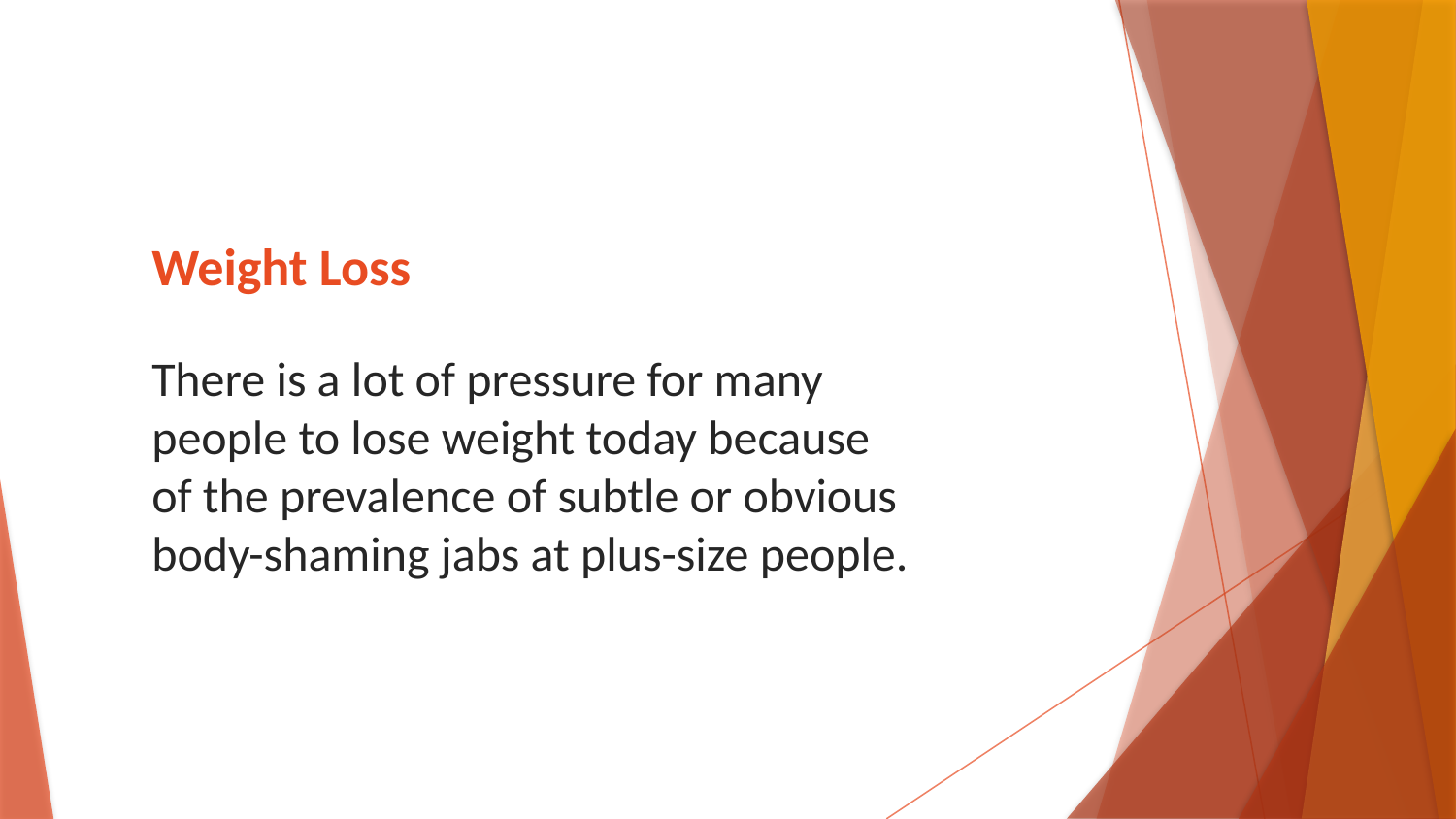

# Weight Loss
There is a lot of pressure for many people to lose weight today because of the prevalence of subtle or obvious body-shaming jabs at plus-size people.